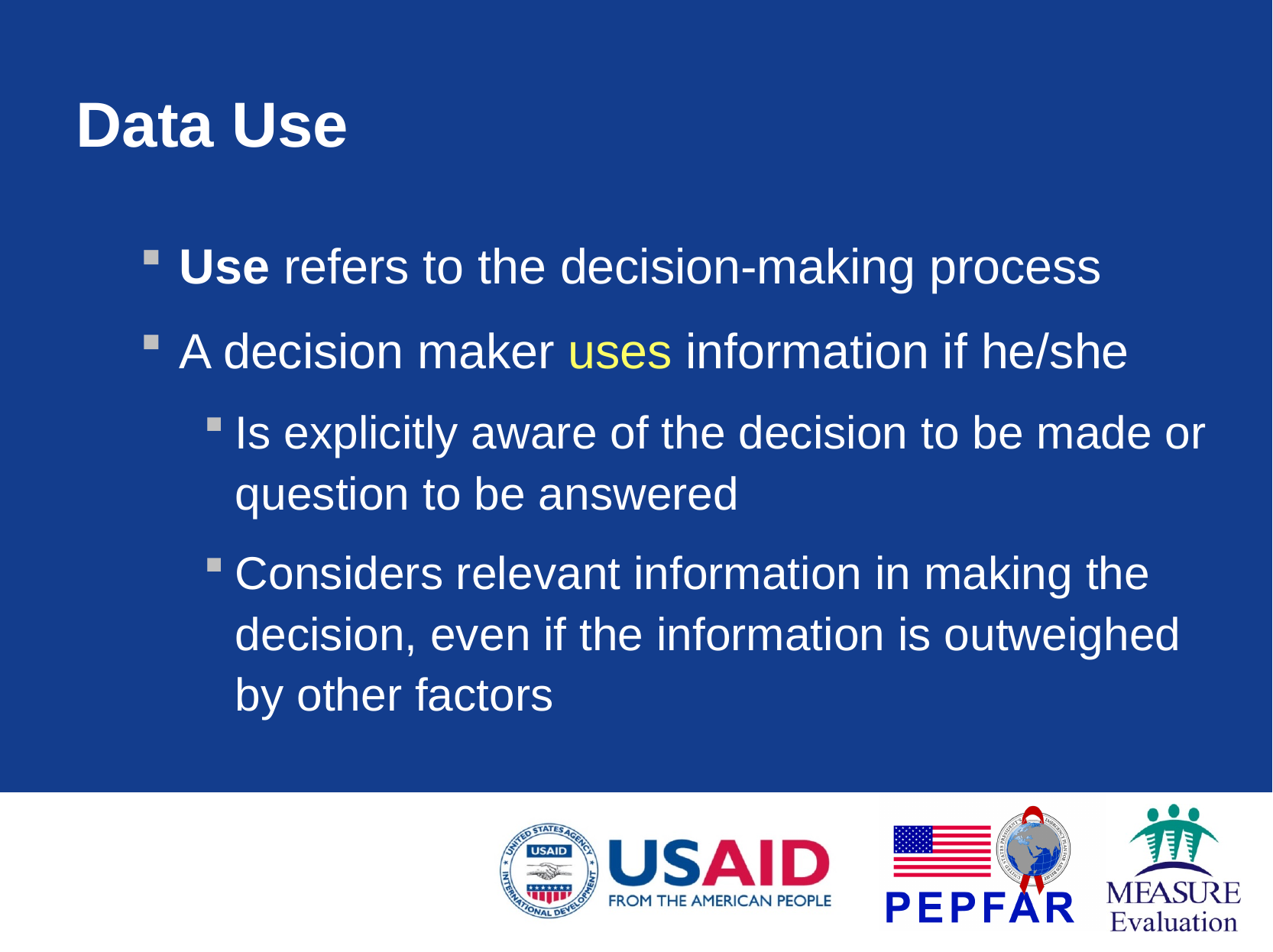

# Data Use
Use refers to the decision-making process
A decision maker uses information if he/she
Is explicitly aware of the decision to be made or question to be answered
Considers relevant information in making the decision, even if the information is outweighed by other factors